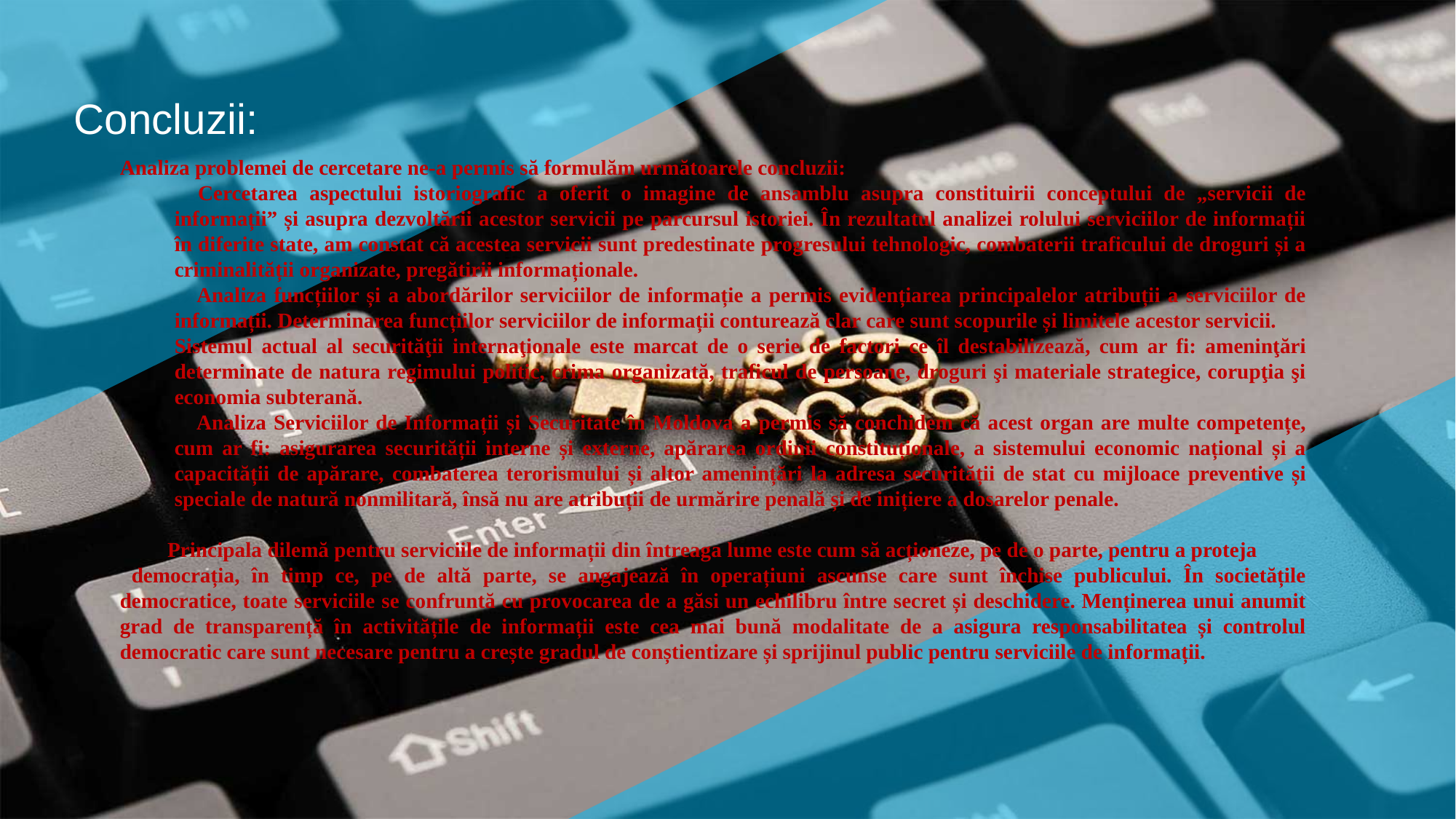

Concluzii:
Analiza problemei de cercetare ne-a permis să formulăm următoarele concluzii:
  Cercetarea aspectului istoriografic a oferit o imagine de ansamblu asupra constituirii conceptului de „servicii de informații” și asupra dezvoltării acestor servicii pe parcursul istoriei. În rezultatul analizei rolului serviciilor de informații în diferite state, am constat că acestea servicii sunt predestinate progresului tehnologic, combaterii traficului de droguri și a criminalității organizate, pregătirii informaționale.
   Analiza funcțiilor și a abordărilor serviciilor de informație a permis evidențiarea principalelor atribuții a serviciilor de informații. Determinarea funcțiilor serviciilor de informații conturează clar care sunt scopurile și limitele acestor servicii.
Sistemul actual al securităţii internaţionale este marcat de o serie de factori ce îl destabilizează, cum ar fi: ameninţări determinate de natura regimului politic, crima organizată, traficul de persoane, droguri şi materiale strategice, corupţia şi economia subterană.
   Analiza Serviciilor de Informații și Securitate în Moldova a permis să conchidem că acest organ are multe competențe, cum ar fi: asigurarea securității interne și externe, apărarea ordinii constituționale, a sistemului economic național și a capacității de apărare, combaterea terorismului și altor amenințări la adresa securității de stat cu mijloace preventive și speciale de natură nonmilitară, însă nu are atribuții de urmărire penală și de inițiere a dosarelor penale.

         Principala dilemă pentru serviciile de informații din întreaga lume este cum să acționeze, pe de o parte, pentru a proteja
 democrația, în timp ce, pe de altă parte, se angajează în operațiuni ascunse care sunt închise publicului. În societățile democratice, toate serviciile se confruntă cu provocarea de a găsi un echilibru între secret și deschidere. Menținerea unui anumit grad de transparență în activitățile de informații este cea mai bună modalitate de a asigura responsabilitatea și controlul democratic care sunt necesare pentru a crește gradul de conștientizare și sprijinul public pentru serviciile de informații.